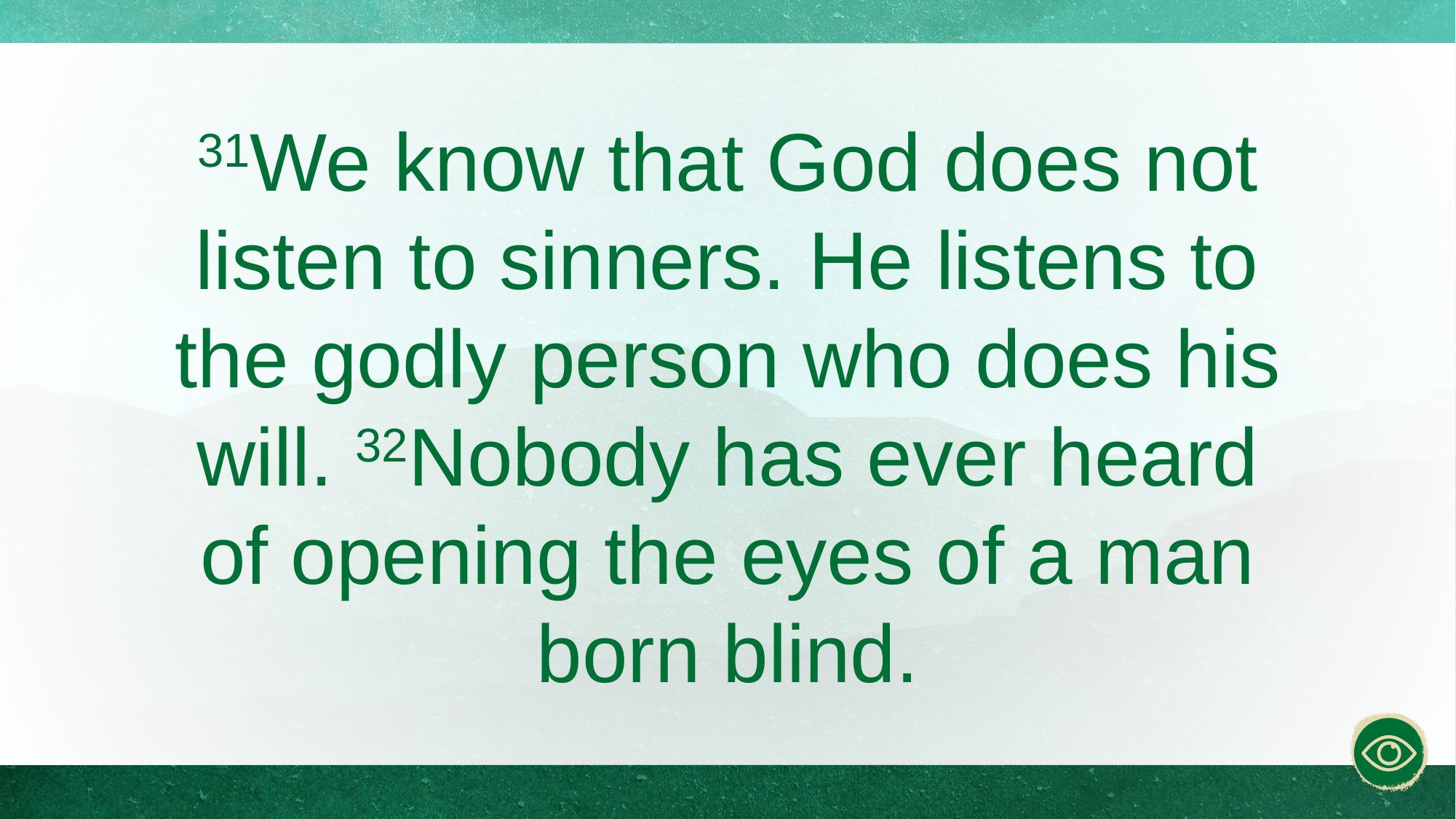

31We know that God does not listen to sinners. He listens to the godly person who does his will. 32Nobody has ever heard of opening the eyes of a man born blind.